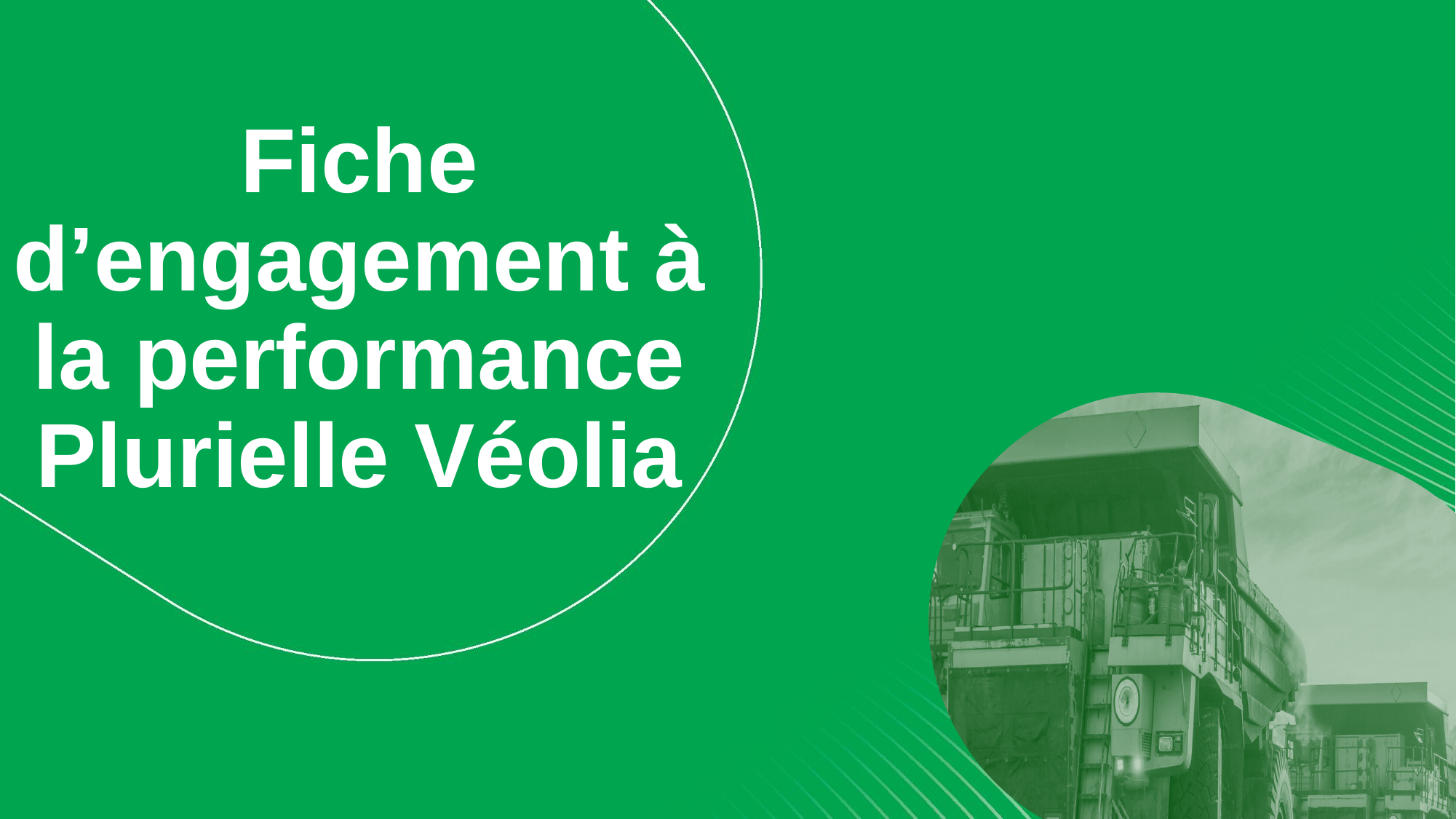

# Fiche d’engagement à la performance Plurielle Véolia